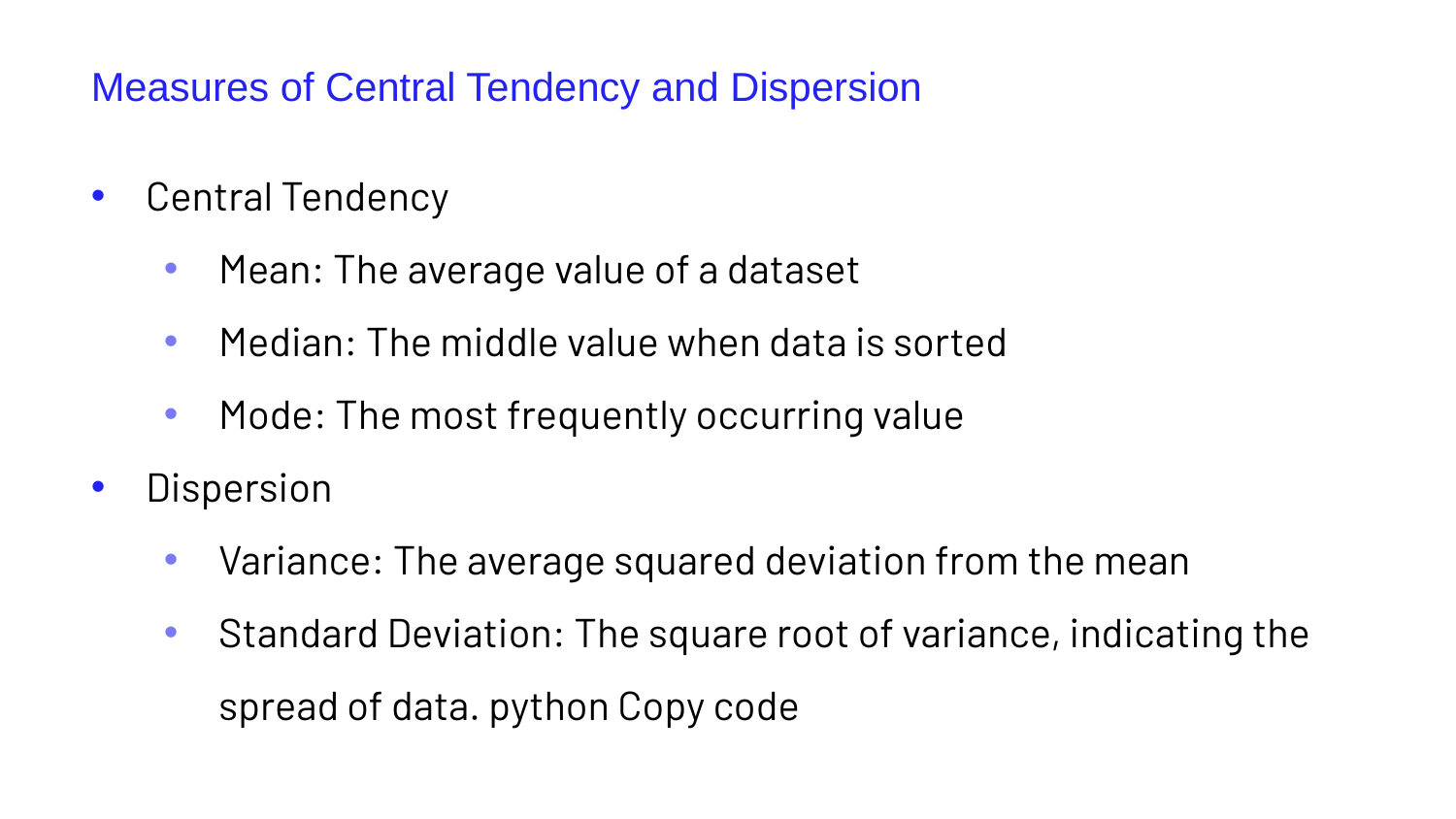

Measures of Central Tendency and Dispersion
Central Tendency
Mean: The average value of a dataset
Median: The middle value when data is sorted
Mode: The most frequently occurring value
Dispersion
Variance: The average squared deviation from the mean
Standard Deviation: The square root of variance, indicating the spread of data. python Copy code